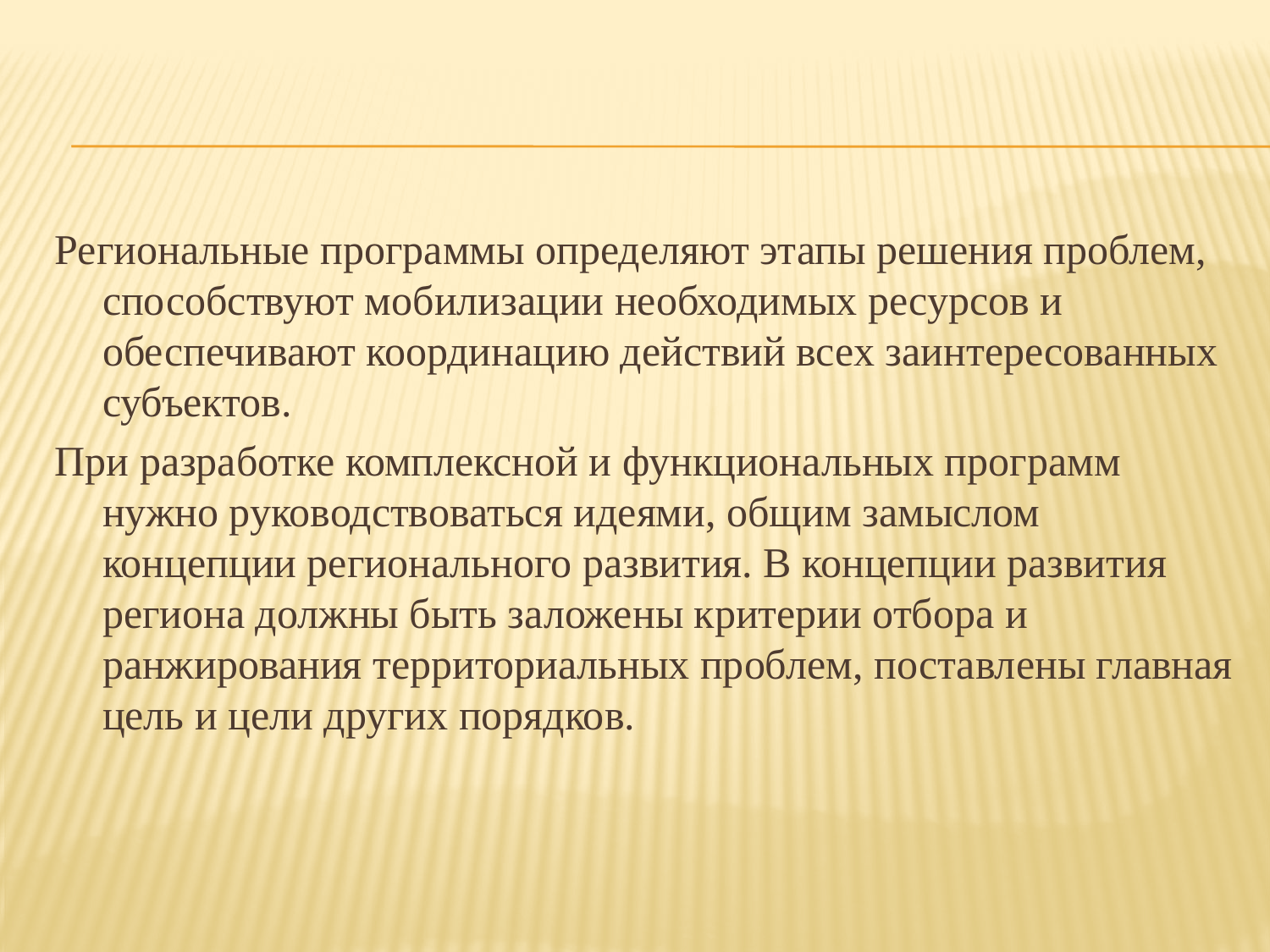

Региональные программы определяют этапы решения проблем, способствуют мобилизации необходимых ресурсов и обеспечивают координацию действий всех заинтересованных субъектов.
При разработке комплексной и функциональных программ нужно руководствоваться идеями, общим замыслом концепции регионального развития. В концепции развития региона должны быть заложены критерии отбора и ранжирования территориальных проблем, поставлены главная цель и цели других порядков.